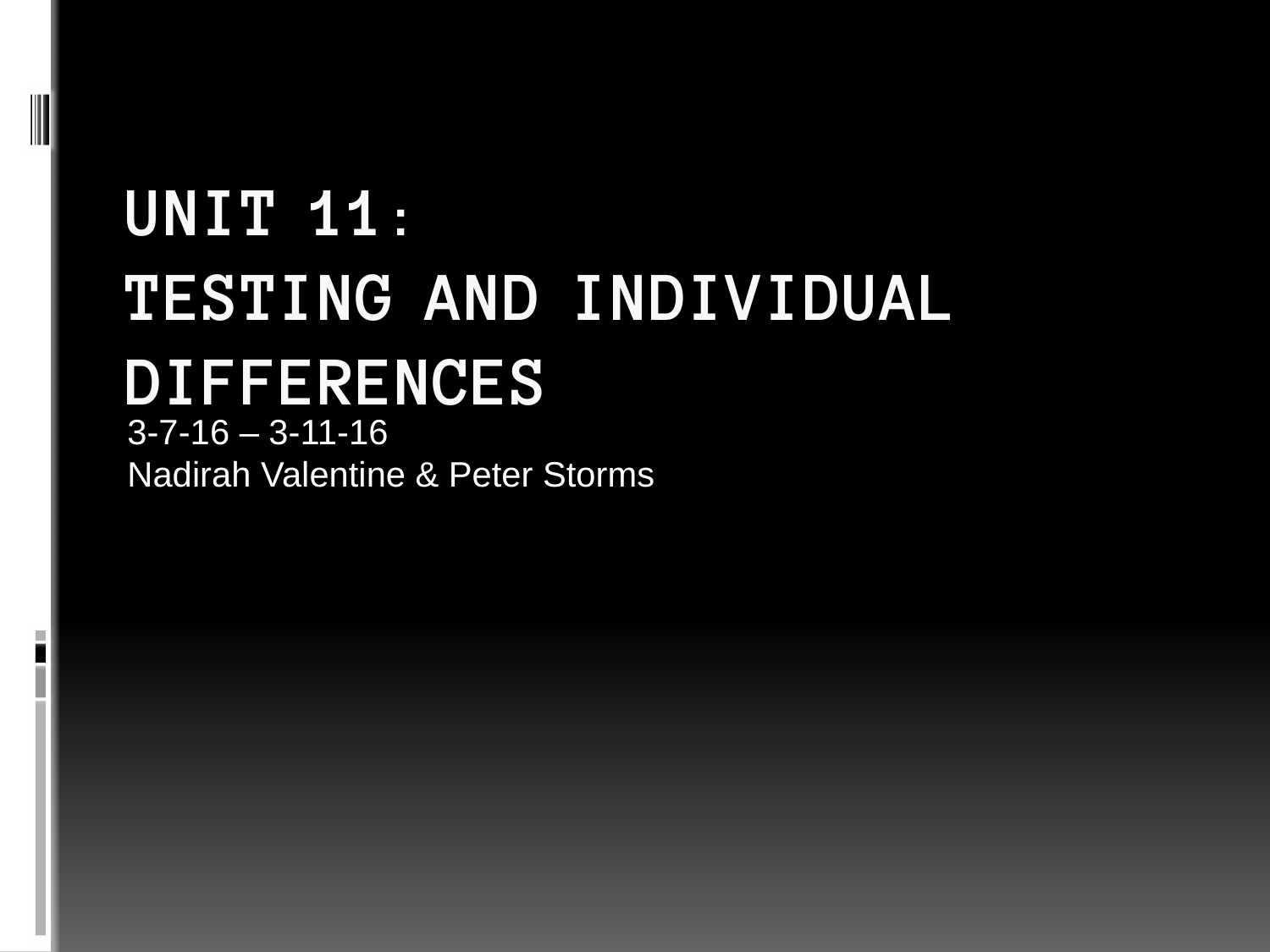

# Unit 11: Testing and Individual Differences
3-7-16 – 3-11-16
Nadirah Valentine & Peter Storms